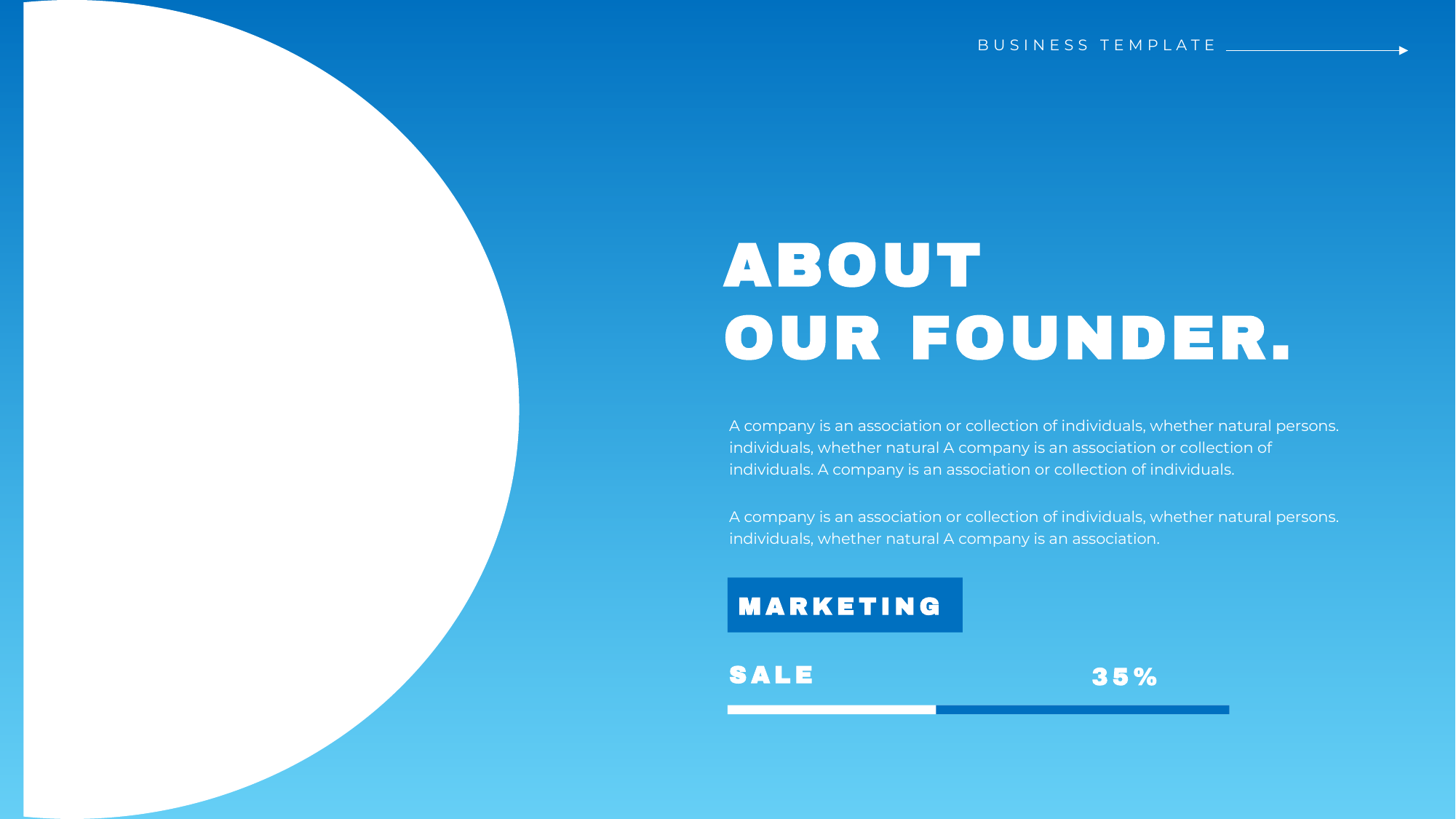

BUSINESS TEMPLATE
ABOUT
OUR FOUNDER.
A company is an association or collection of individuals, whether natural persons. individuals, whether natural A company is an association or collection of individuals. A company is an association or collection of individuals.
A company is an association or collection of individuals, whether natural persons. individuals, whether natural A company is an association.

MARKETING
SALE
35%